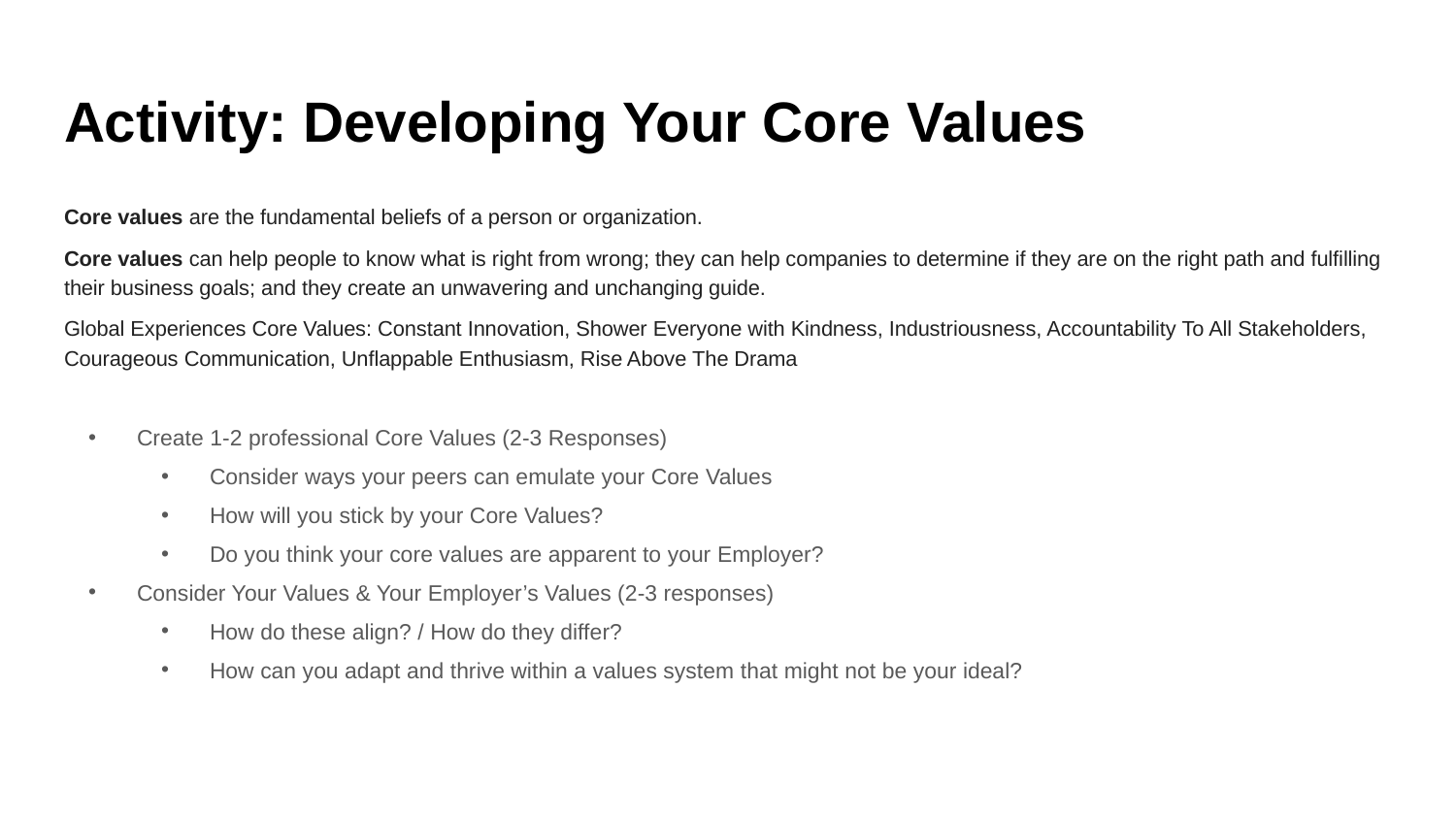

# Activity: Developing Your Core Values
Core values are the fundamental beliefs of a person or organization.
Core values can help people to know what is right from wrong; they can help companies to determine if they are on the right path and fulfilling their business goals; and they create an unwavering and unchanging guide.
Global Experiences Core Values: Constant Innovation, Shower Everyone with Kindness, Industriousness, Accountability To All Stakeholders, Courageous Communication, Unflappable Enthusiasm, Rise Above The Drama

Create 1-2 professional Core Values (2-3 Responses)
Consider ways your peers can emulate your Core Values
How will you stick by your Core Values?
Do you think your core values are apparent to your Employer?
Consider Your Values & Your Employer’s Values (2-3 responses)
How do these align? / How do they differ?
How can you adapt and thrive within a values system that might not be your ideal?